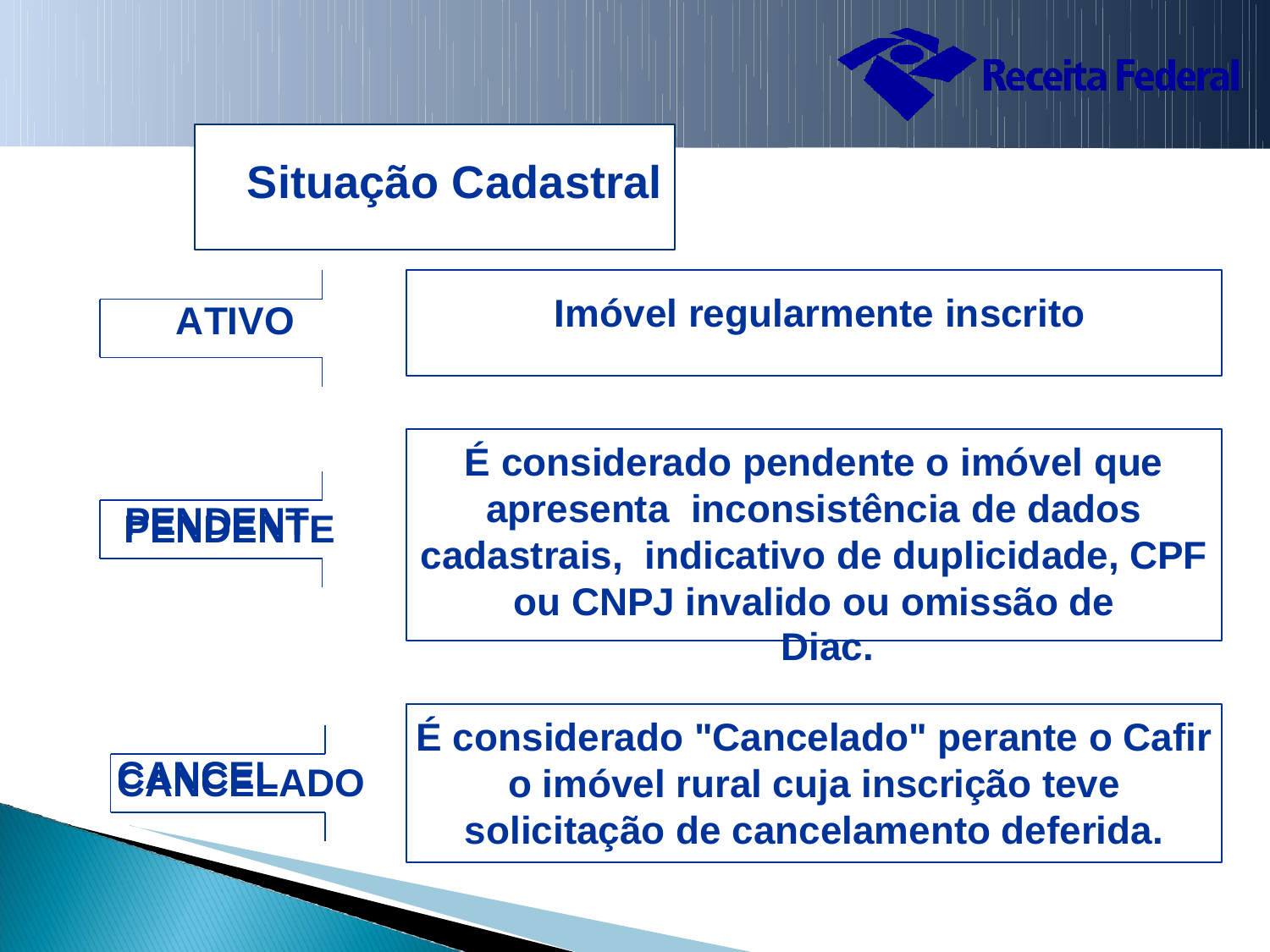

Situação Cadastral

Imóvel regularmente inscrito

ATIVO

É considerado pendente o imóvel que apresenta  inconsistência de dados cadastrais,  indicativo de duplicidade, CPF ou CNPJ invalido ou omissão de

PENDENT
PENDENTE

Diac.

É considerado "Cancelado" perante o Cafir o imóvel rural cuja inscrição teve solicitação de cancelamento deferida.

CANCEL
CANCELADO